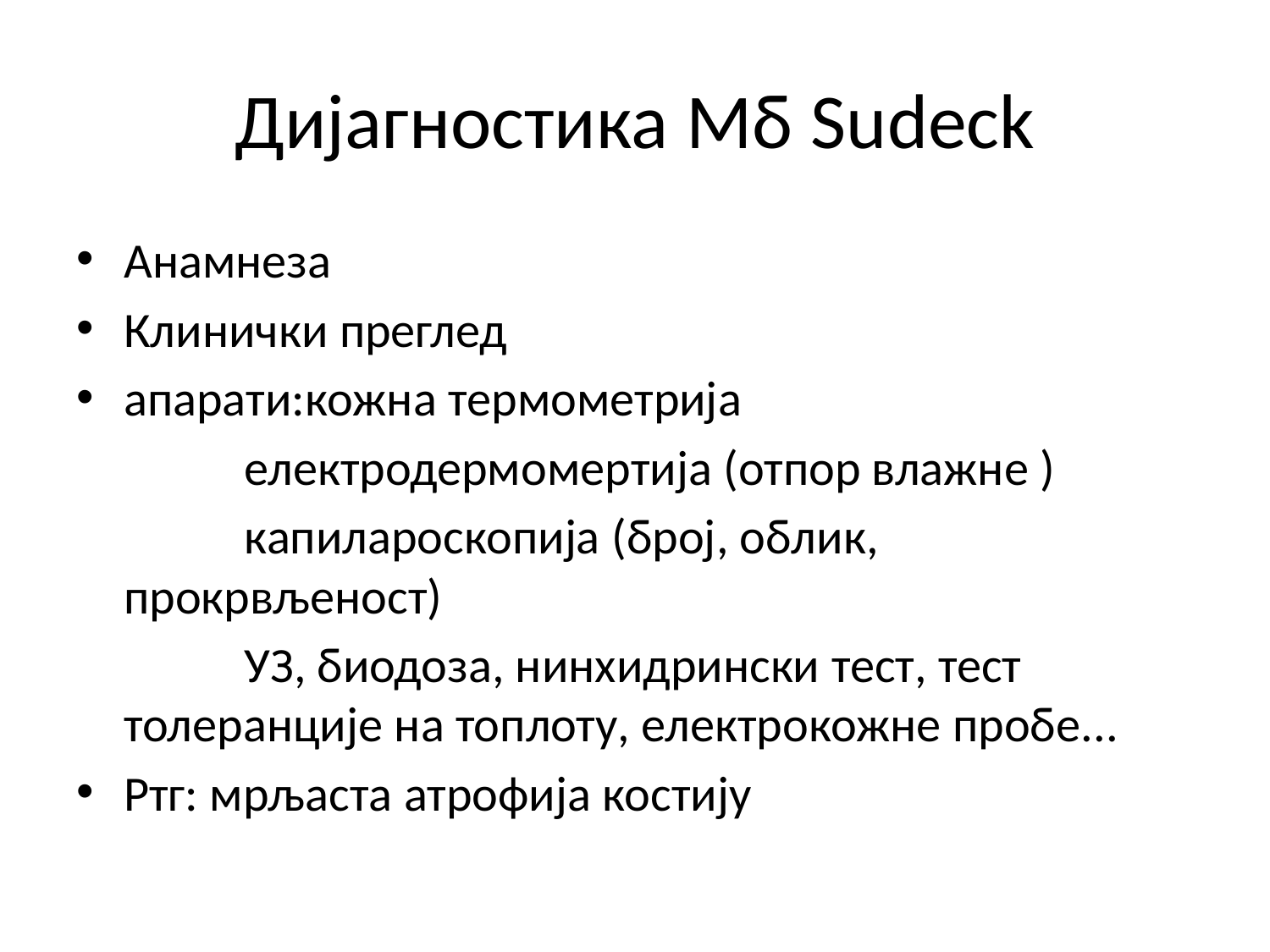

# Дијагностика Мб Sudeck
Анамнеза
Клинички преглед
апарати:кожна термометрија
               електродермомертија (отпор влажне )
               капилароскопија (број, облик, прокрвљеност)
               УЗ, биодоза, нинхидрински тест, тест толеранције на топлоту, електрокожне пробе...
Ртг: мрљаста атрофија костију